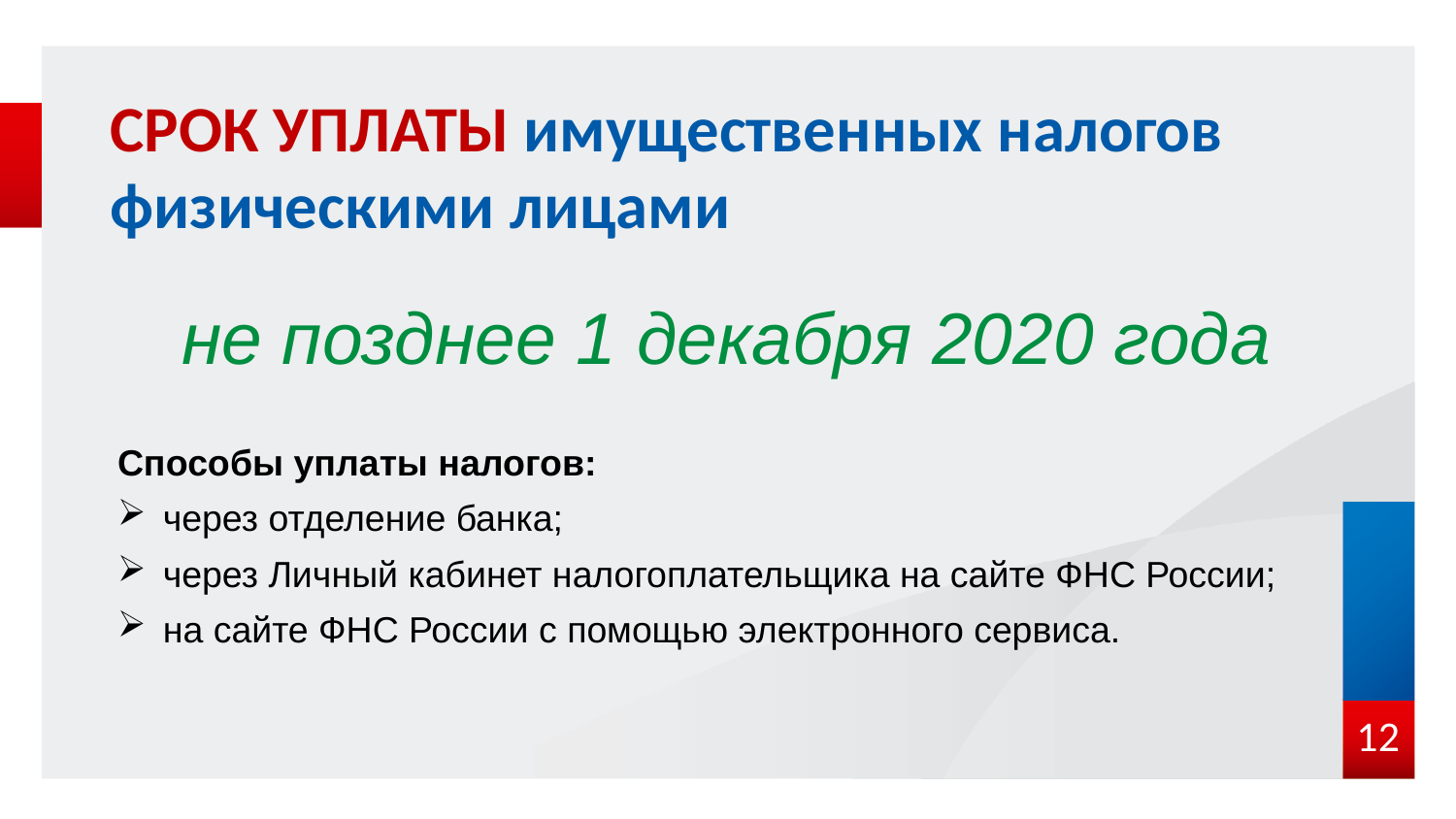

# СРОК УПЛАТЫ имущественных налогов физическими лицами
не позднее 1 декабря 2020 года
Способы уплаты налогов:
через отделение банка;
через Личный кабинет налогоплательщика на сайте ФНС России;
на сайте ФНС России с помощью электронного сервиса.
12